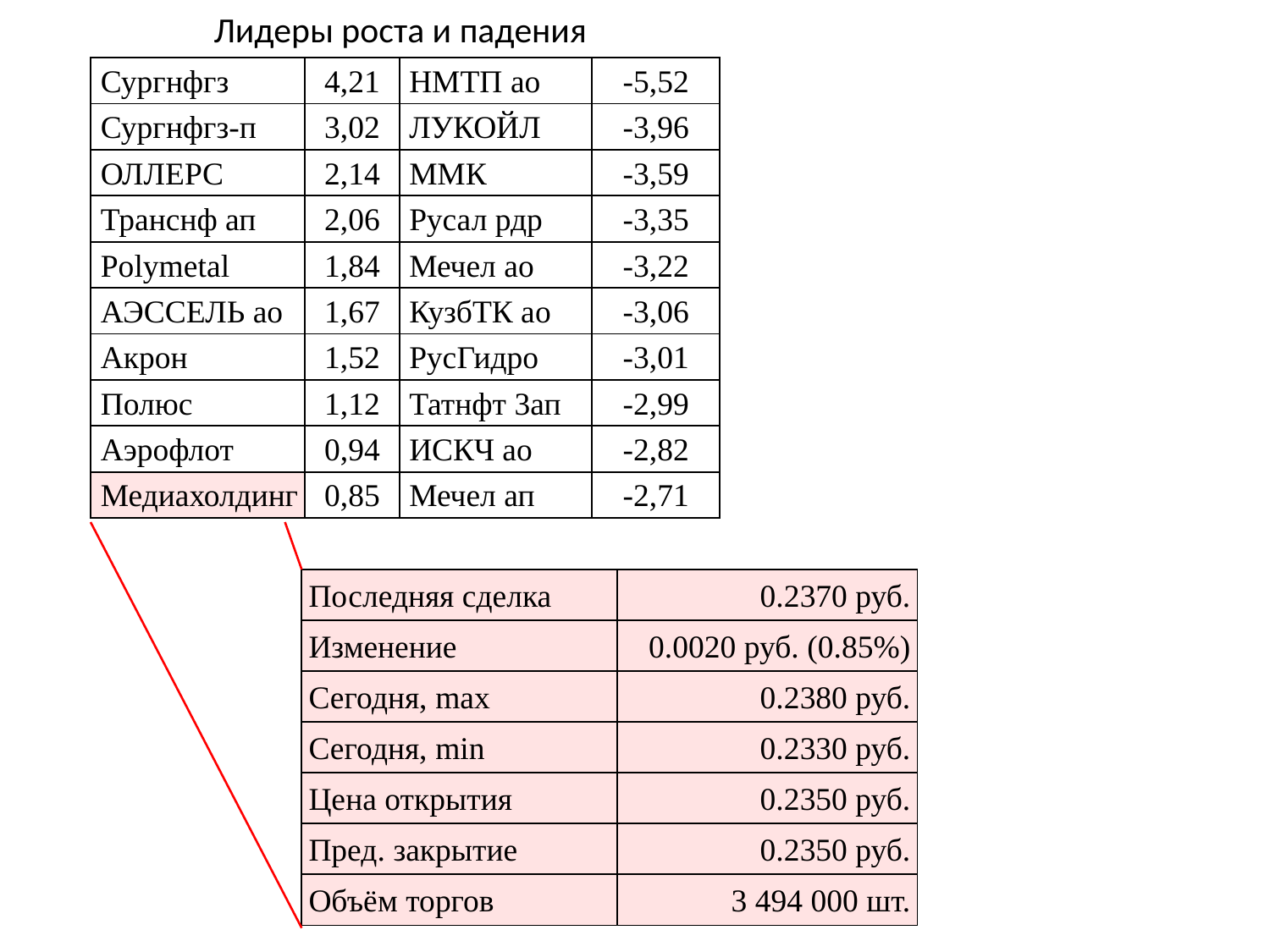

# Лидеры роста и падения
| Сургнфгз | 4,21 | НМТП ао | -5,52 |
| --- | --- | --- | --- |
| Сургнфгз-п | 3,02 | ЛУКОЙЛ | -3,96 |
| ОЛЛЕРС | 2,14 | ММК | -3,59 |
| Транснф ап | 2,06 | Русал рдр | -3,35 |
| Polymetal | 1,84 | Мечел ао | -3,22 |
| АЭССЕЛЬ ао | 1,67 | КузбТК ао | -3,06 |
| Акрон | 1,52 | РусГидро | -3,01 |
| Полюс | 1,12 | Татнфт 3ап | -2,99 |
| Аэрофлот | 0,94 | ИСКЧ ао | -2,82 |
| Медиахолдинг | 0,85 | Мечел ап | -2,71 |
| Последняя сделка | 0.2370 руб. |
| --- | --- |
| Изменение | 0.0020 руб. (0.85%) |
| Сегодня, max | 0.2380 руб. |
| Сегодня, min | 0.2330 руб. |
| Цена открытия | 0.2350 руб. |
| Пред. закрытие | 0.2350 руб. |
| Объём торгов | 3 494 000 шт. |